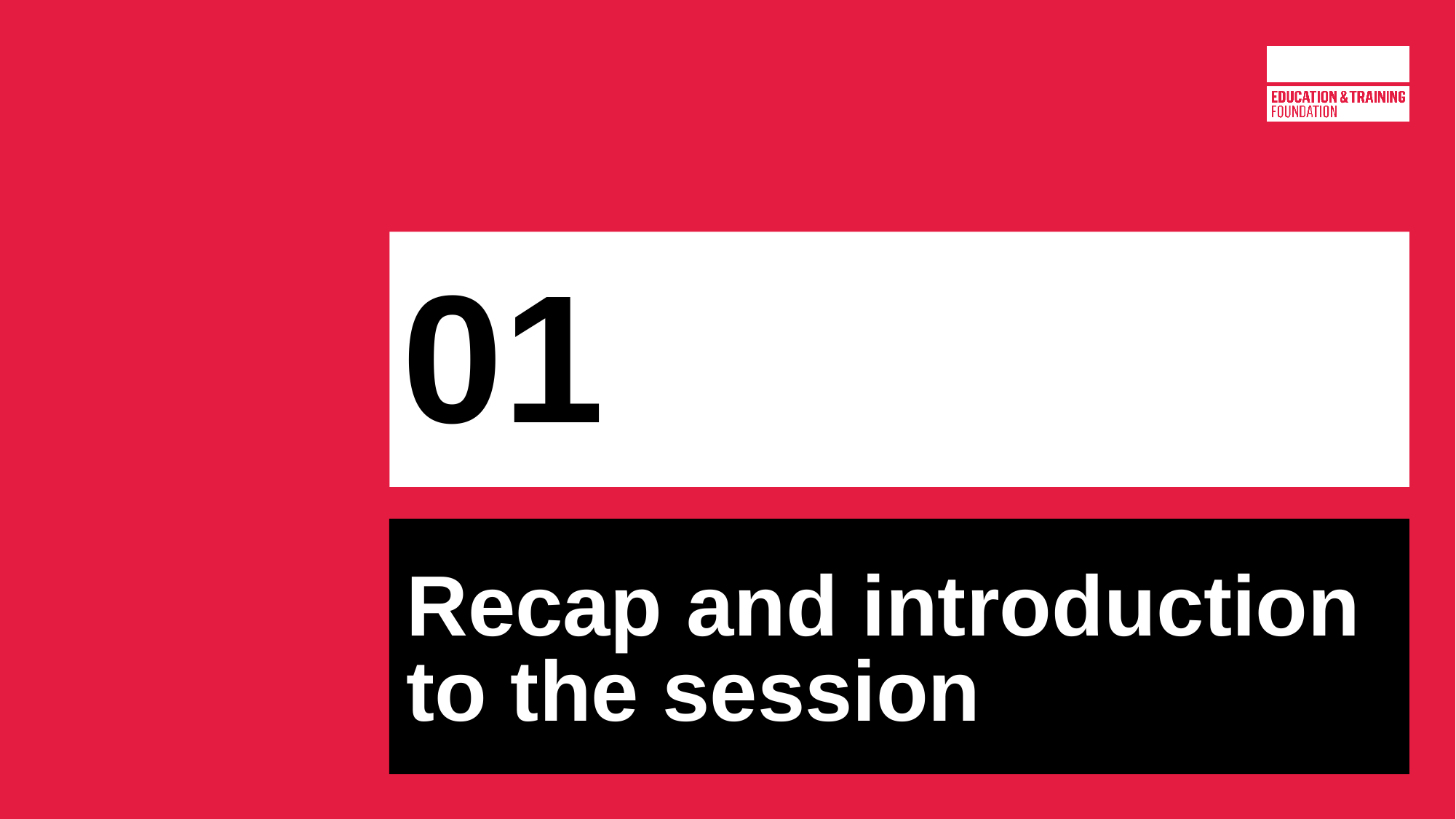

# 01
Recap and introduction to the session